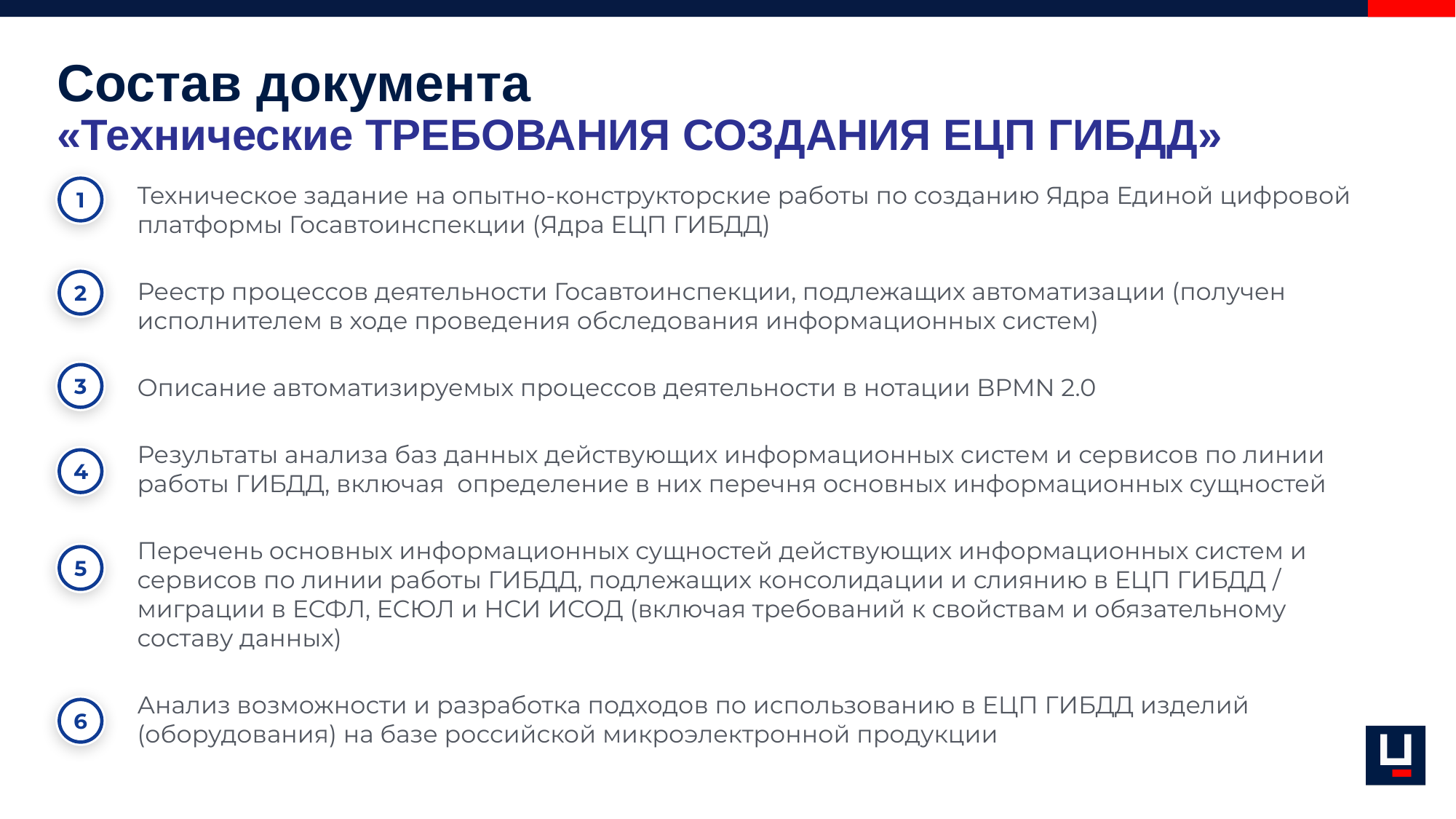

# Состав документа «Технические ТРЕБОВАНИЯ СОЗДАНИЯ ЕЦП ГИБДД»
1

Техническое задание на опытно-конструкторские работы по созданию Ядра Единой цифровой платформы Госавтоинспекции (Ядра ЕЦП ГИБДД)

Реестр процессов деятельности Госавтоинспекции, подлежащих автоматизации (получен исполнителем в ходе проведения обследования информационных систем)

Описание автоматизируемых процессов деятельности в нотации BPMN 2.0

Результаты анализа баз данных действующих информационных систем и сервисов по линии работы ГИБДД, включая  определение в них перечня основных информационных сущностей

Перечень основных информационных сущностей действующих информационных систем и сервисов по линии работы ГИБДД, подлежащих консолидации и слиянию в ЕЦП ГИБДД / миграции в ЕСФЛ, ЕСЮЛ и НСИ ИСОД (включая требований к свойствам и обязательному составу данных)

Анализ возможности и разработка подходов по использованию в ЕЦП ГИБДД изделий (оборудования) на базе российской микроэлектронной продукции
2

3

4

5

6